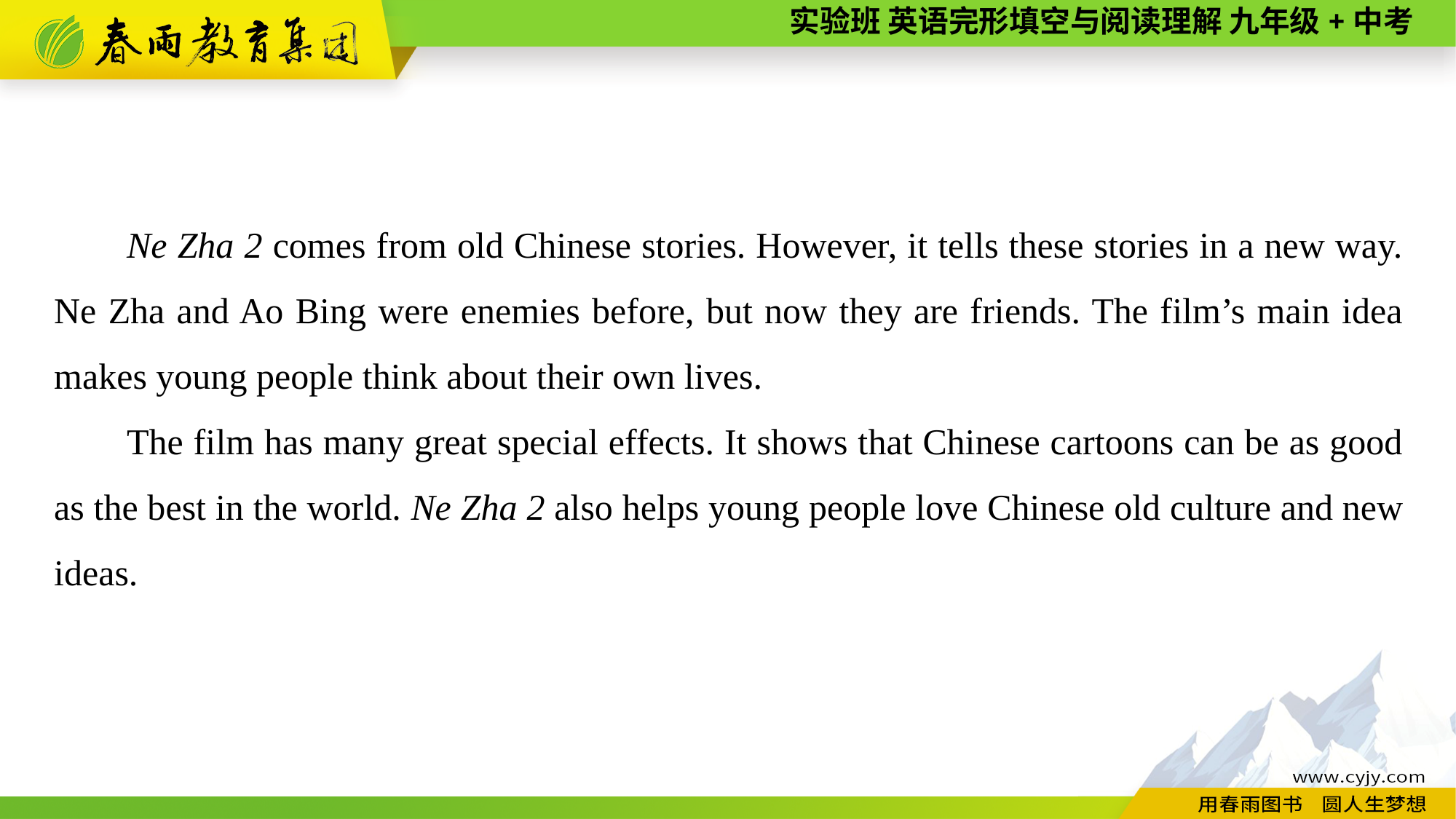

Ne Zha 2 comes from old Chinese stories. However, it tells these stories in a new way. Ne Zha and Ao Bing were enemies before, but now they are friends. The film’s main idea makes young people think about their own lives.
The film has many great special effects. It shows that Chinese cartoons can be as good as the best in the world. Ne Zha 2 also helps young people love Chinese old culture and new ideas.